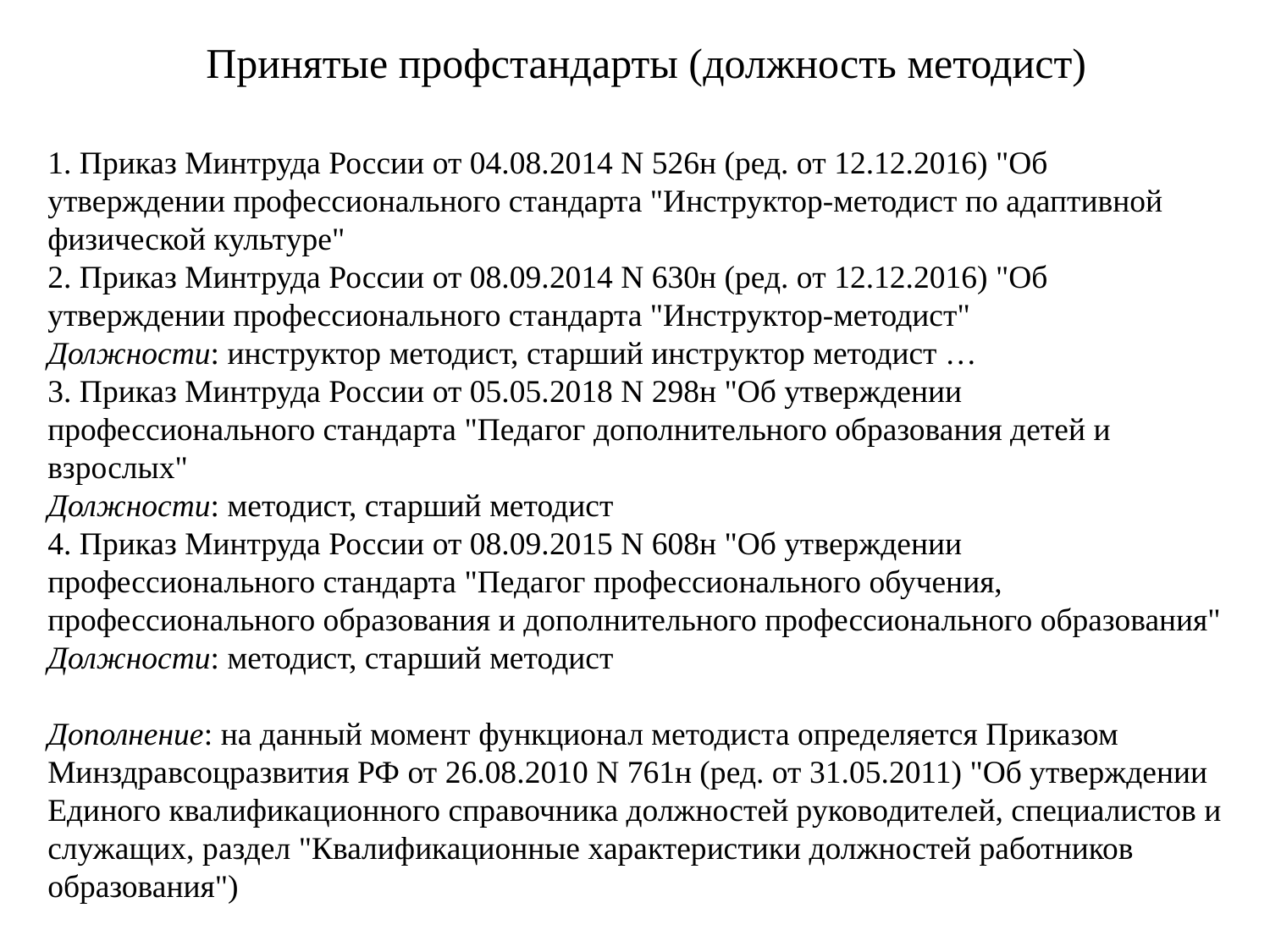

# Принятые профстандарты (должность методист)
1. Приказ Минтруда России от 04.08.2014 N 526н (ред. от 12.12.2016) "Об утверждении профессионального стандарта "Инструктор-методист по адаптивной физической культуре"
2. Приказ Минтруда России от 08.09.2014 N 630н (ред. от 12.12.2016) "Об утверждении профессионального стандарта "Инструктор-методист"
Должности: инструктор методист, старший инструктор методист …
3. Приказ Минтруда России от 05.05.2018 N 298н "Об утверждении профессионального стандарта "Педагог дополнительного образования детей и взрослых"
Должности: методист, старший методист
4. Приказ Минтруда России от 08.09.2015 N 608н "Об утверждении профессионального стандарта "Педагог профессионального обучения, профессионального образования и дополнительного профессионального образования"
Должности: методист, старший методист

Дополнение: на данный момент функционал методиста определяется Приказом Минздравсоцразвития РФ от 26.08.2010 N 761н (ред. от 31.05.2011) "Об утверждении Единого квалификационного справочника должностей руководителей, специалистов и служащих, раздел "Квалификационные характеристики должностей работников образования")